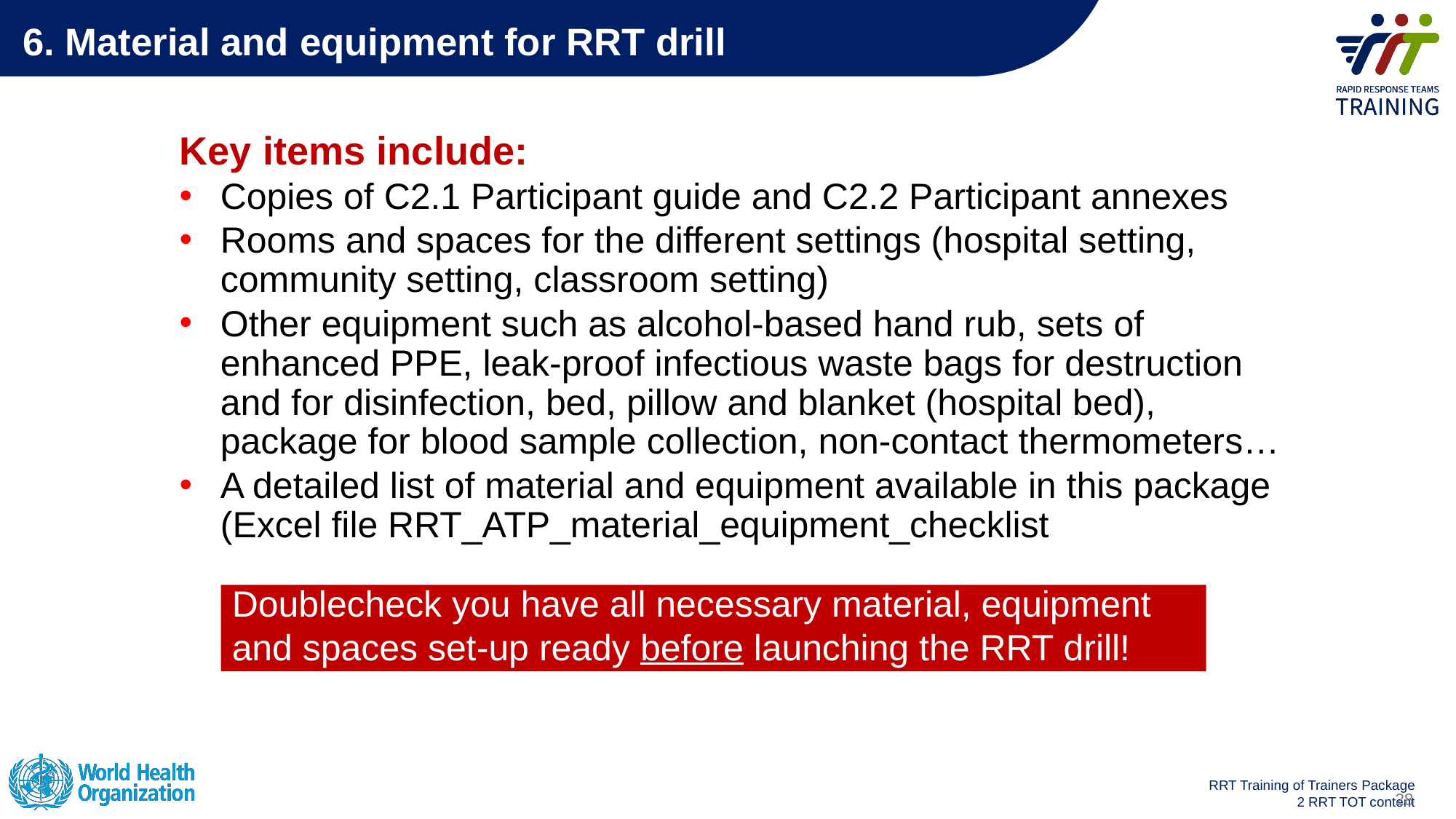

# 6. Material and equipment for RRT drill
Key items include:
Copies of C2.1 Participant guide and C2.2 Participant annexes
Rooms and spaces for the different settings (hospital setting, community setting, classroom setting)
Other equipment such as alcohol-based hand rub, sets of enhanced PPE, leak-proof infectious waste bags for destruction and for disinfection, bed, pillow and blanket (hospital bed), package for blood sample collection, non-contact thermometers…
A detailed list of material and equipment available in this package
(Excel file RRT_ATP_material_equipment_checklist
Doublecheck you have all necessary material, equipment and spaces set-up ready before launching the RRT drill!